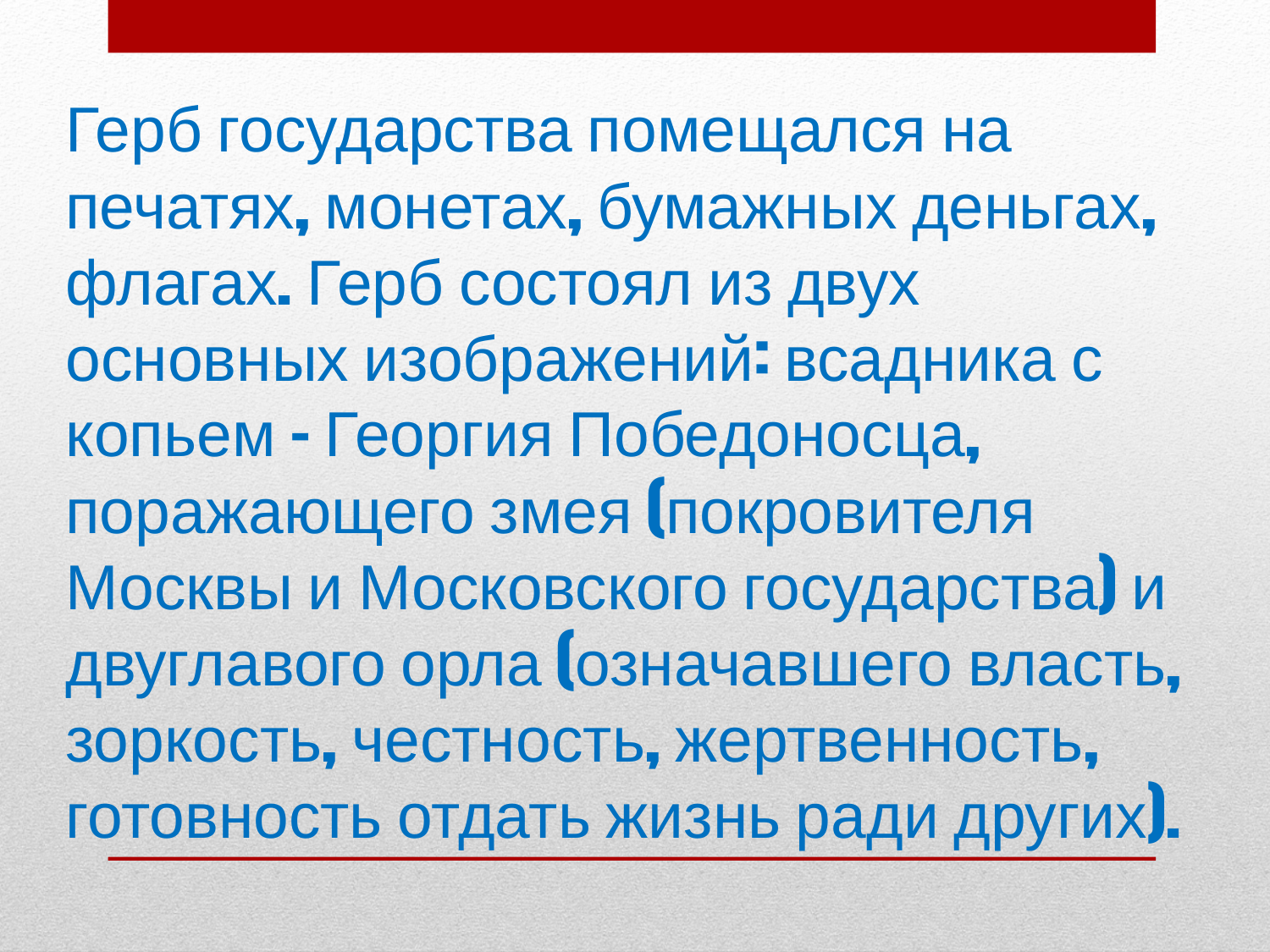

# Герб государства помещался на печатях, монетах, бумажных деньгах, флагах. Герб состоял из двух основных изображений: всадника с копьем – Георгия Победоносца, поражающего змея (покровителя Москвы и Московского государства) и двуглавого орла (означавшего власть, зоркость, честность, жертвенность, готовность отдать жизнь ради других).